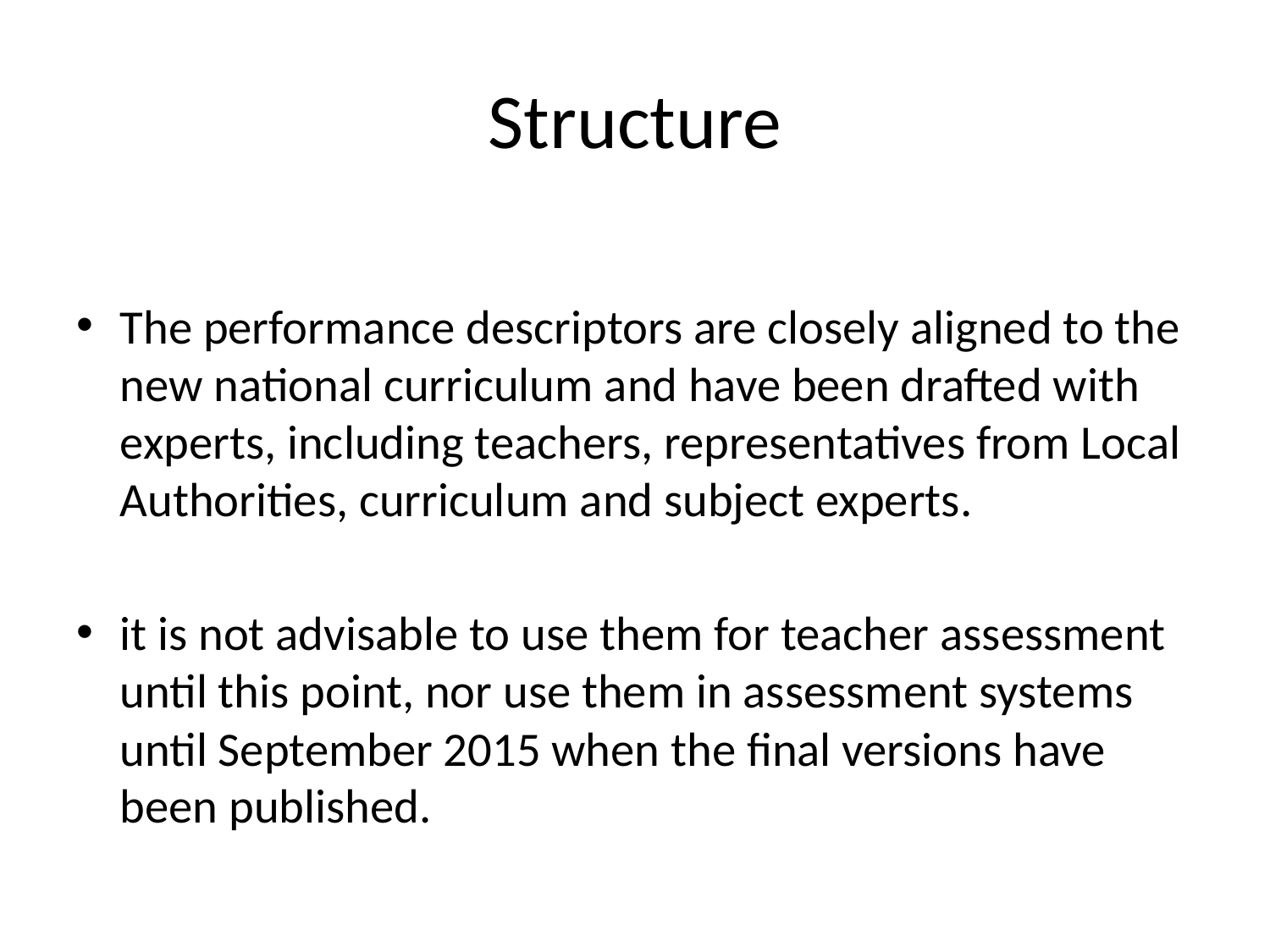

# Structure

The performance descriptors are closely aligned to the new national curriculum and have been drafted with experts, including teachers, representatives from Local Authorities, curriculum and subject experts.

it is not advisable to use them for teacher assessment until this point, nor use them in assessment systems until September 2015 when the final versions have been published.